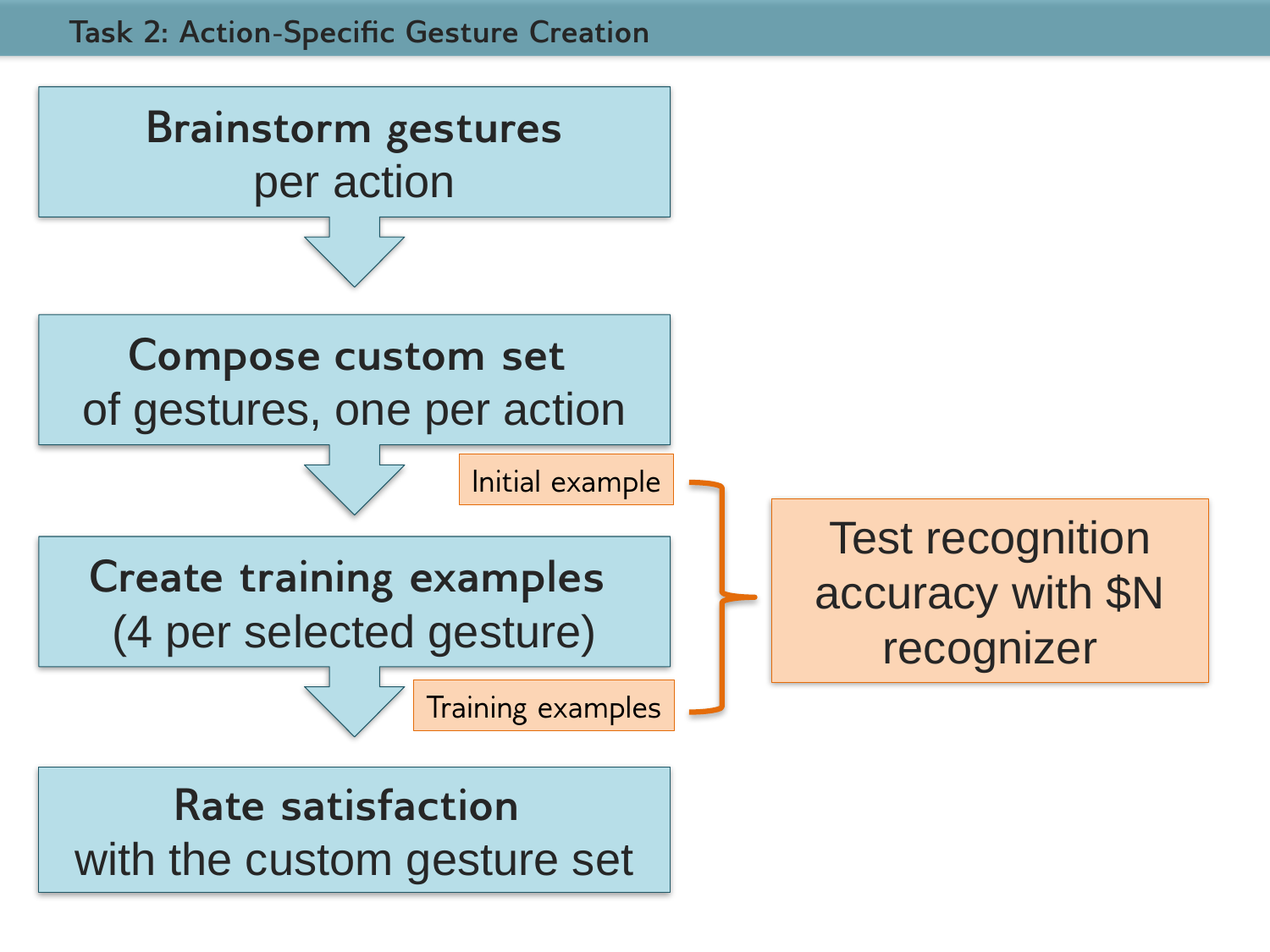

Task 2: Action-Specific Gesture Creation
Brainstorm gestures
per action
Compose custom set
of gestures, one per action
Initial example

Test recognition accuracy with $N recognizer
Create training examples
(4 per selected gesture)
Training examples
Rate satisfaction
with the custom gesture set